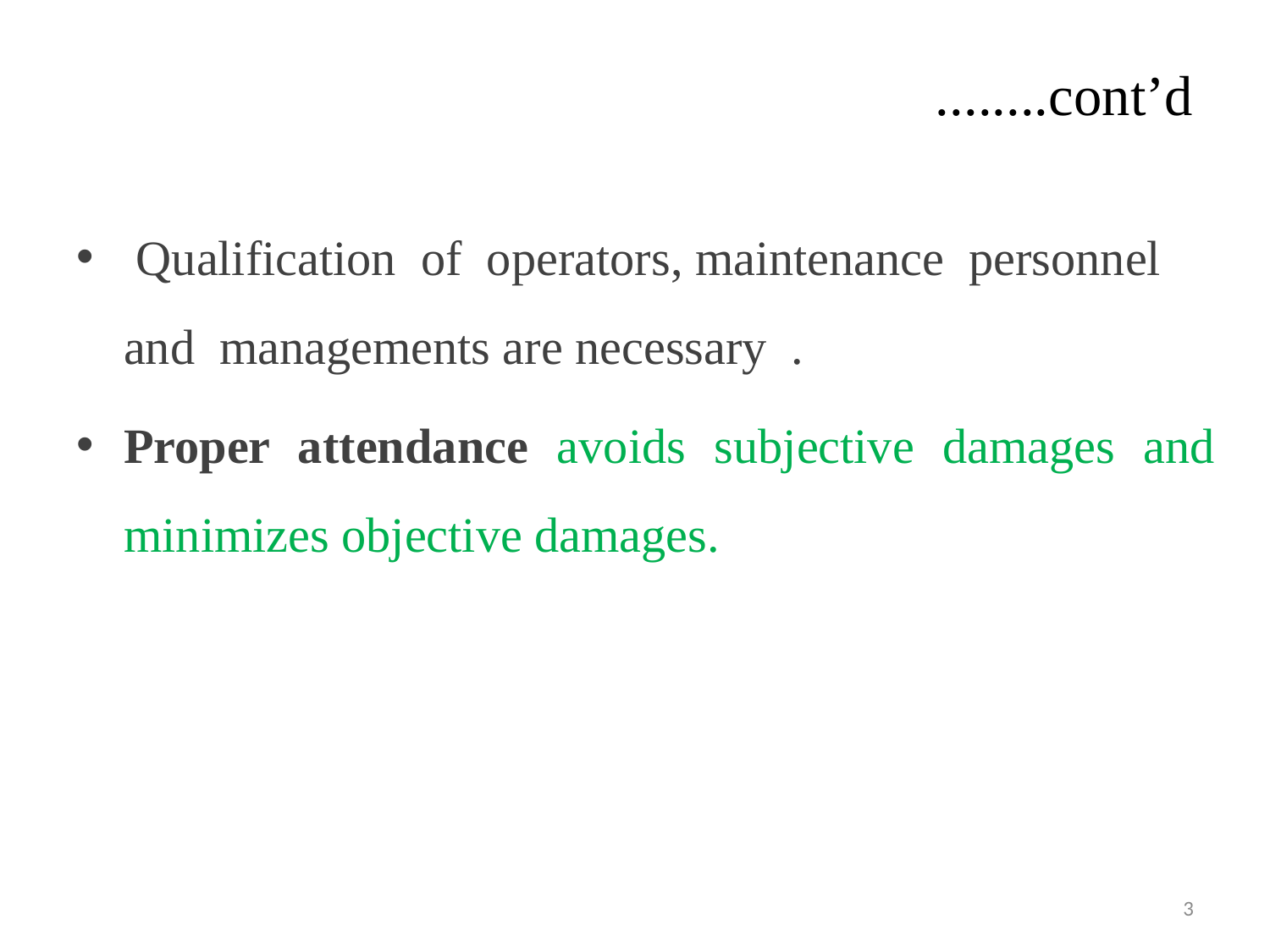

# ........cont’d
 Qualification  of  operators, maintenance  personnel  and  managements are necessary  .
Proper attendance avoids subjective damages and minimizes objective damages.

3